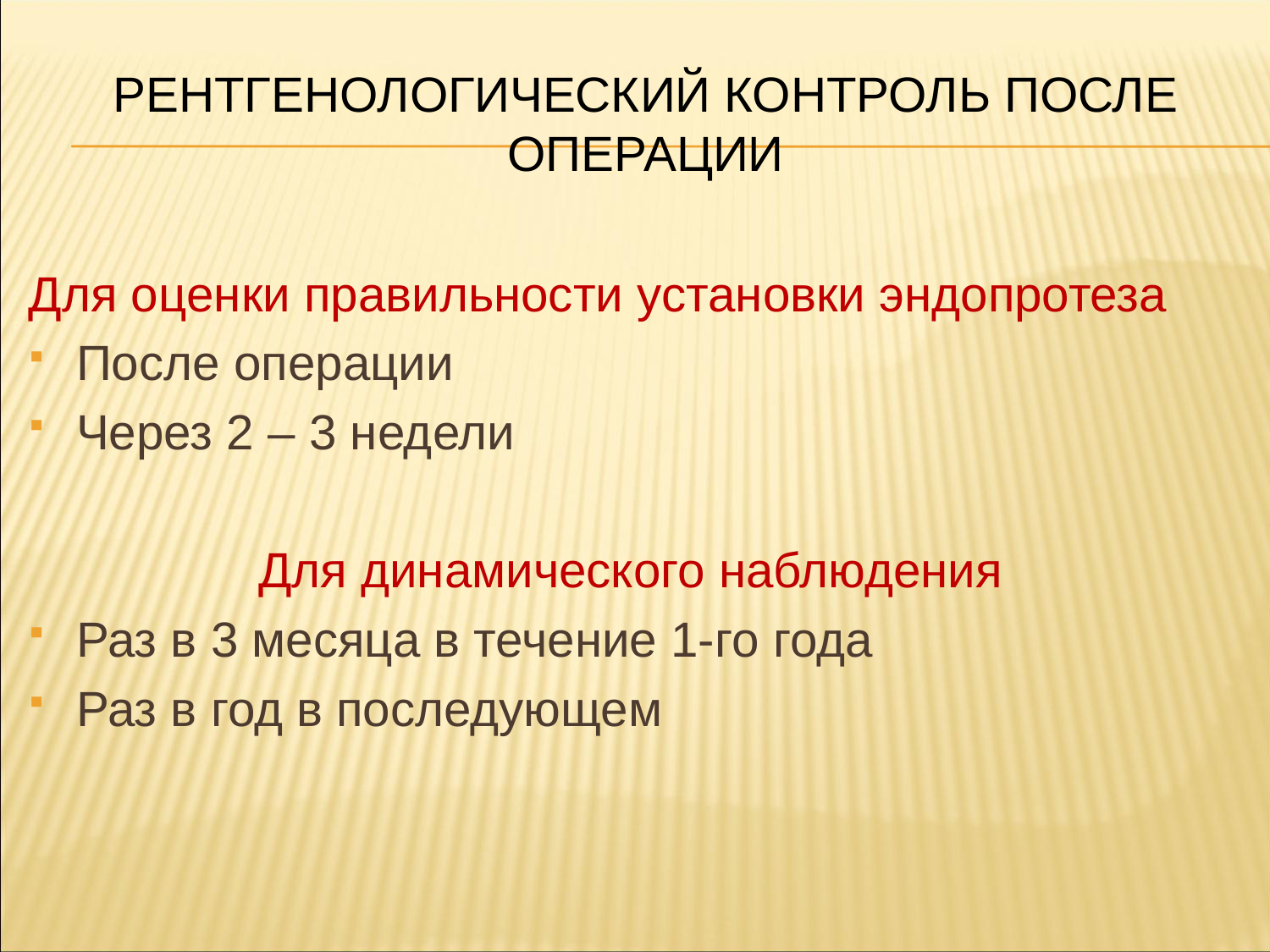

# Рентгенологический контроль после операции

Для оценки правильности установки эндопротеза
После операции
Через 2 – 3 недели

 Для динамического наблюдения
Раз в 3 месяца в течение 1-го года
Раз в год в последующем